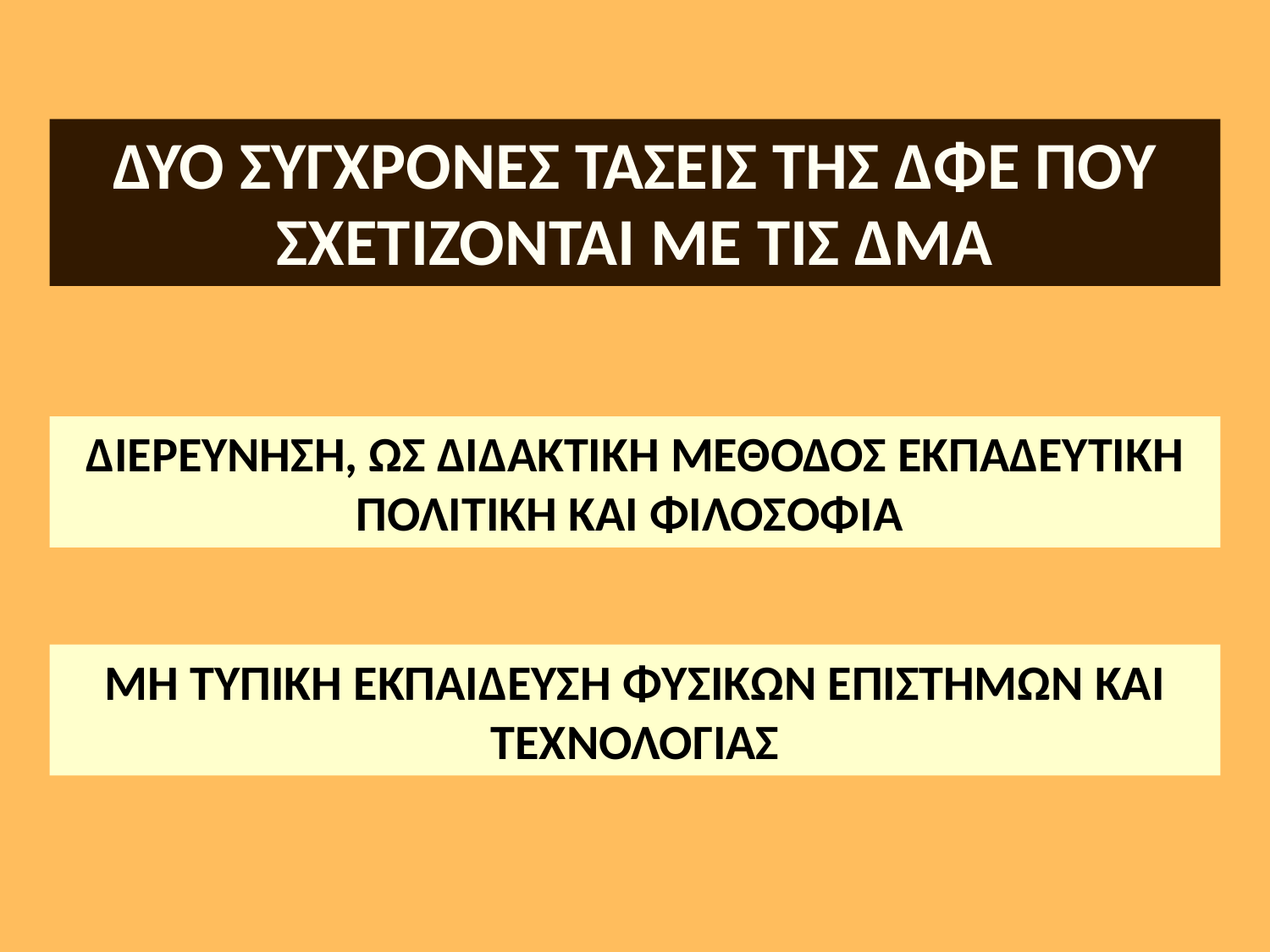

ΔΥΟ ΣΥΓΧΡΟΝΕΣ ΤΑΣΕΙΣ ΤΗΣ ΔΦΕ ΠΟΥ ΣΧΕΤΙΖΟΝΤΑΙ ΜΕ ΤΙΣ ΔΜΑ
ΔΙΕΡΕΥΝΗΣΗ, ΩΣ ΔΙΔΑΚΤΙΚΗ ΜΕΘΟΔΟΣ ΕΚΠΑΔΕΥΤΙΚΗ ΠΟΛΙΤΙΚΗ ΚΑΙ ΦΙΛΟΣΟΦΙΑ
ΜΗ ΤΥΠΙΚΗ ΕΚΠΑΙΔΕΥΣΗ ΦΥΣΙΚΩΝ ΕΠΙΣΤΗΜΩΝ ΚΑΙ ΤΕΧΝΟΛΟΓΙΑΣ